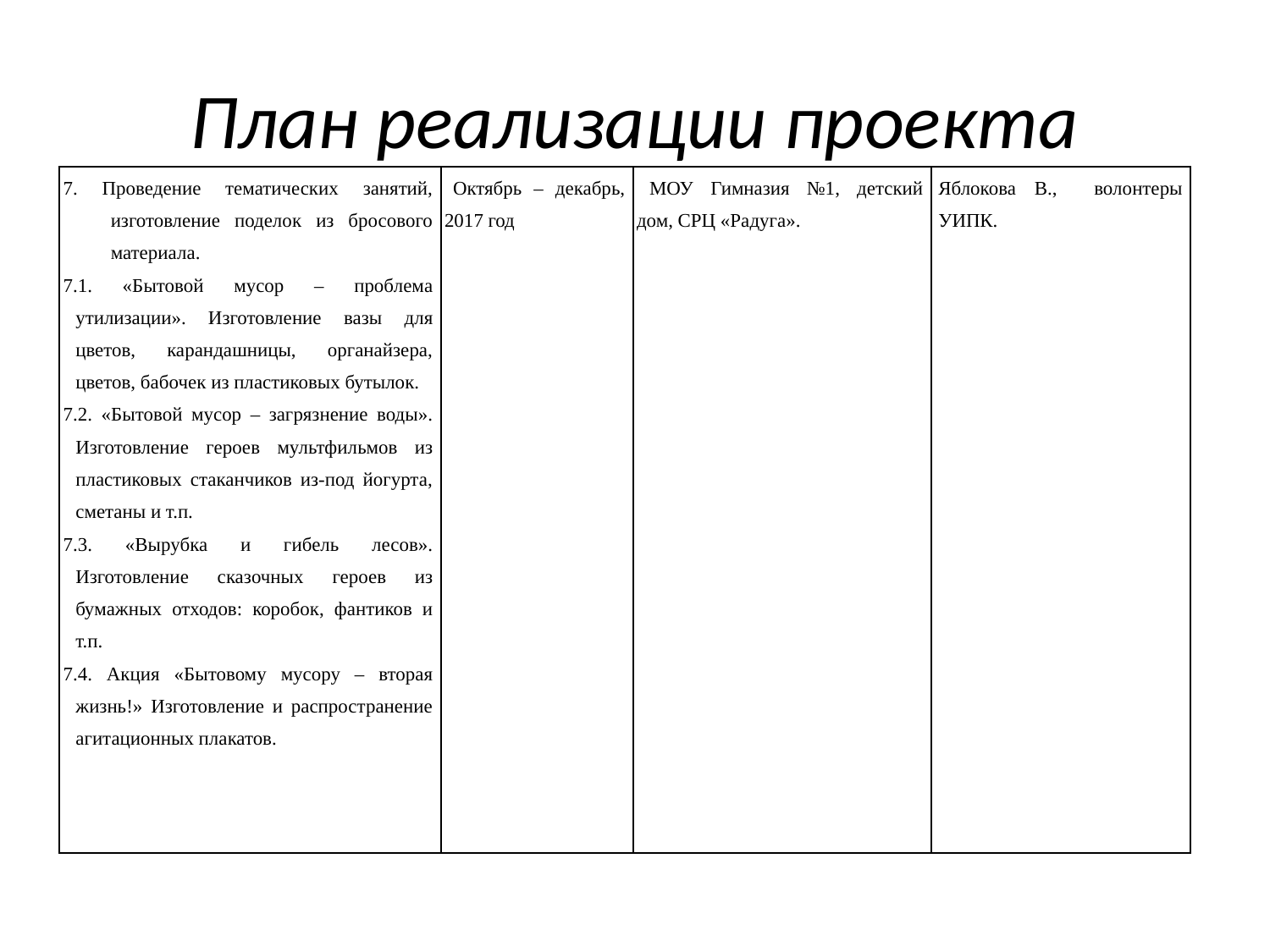

# План реализации проекта
| 7. Проведение тематических занятий, изготовление поделок из бросового материала. 7.1. «Бытовой мусор – проблема утилизации». Изготовление вазы для цветов, карандашницы, органайзера, цветов, бабочек из пластиковых бутылок. 7.2. «Бытовой мусор – загрязнение воды». Изготовление героев мультфильмов из пластиковых стаканчиков из-под йогурта, сметаны и т.п. 7.3. «Вырубка и гибель лесов». Изготовление сказочных героев из бумажных отходов: коробок, фантиков и т.п. 7.4. Акция «Бытовому мусору – вторая жизнь!» Изготовление и распространение агитационных плакатов. | Октябрь – декабрь, 2017 год | МОУ Гимназия №1, детский дом, СРЦ «Радуга». | Яблокова В., волонтеры УИПК. |
| --- | --- | --- | --- |